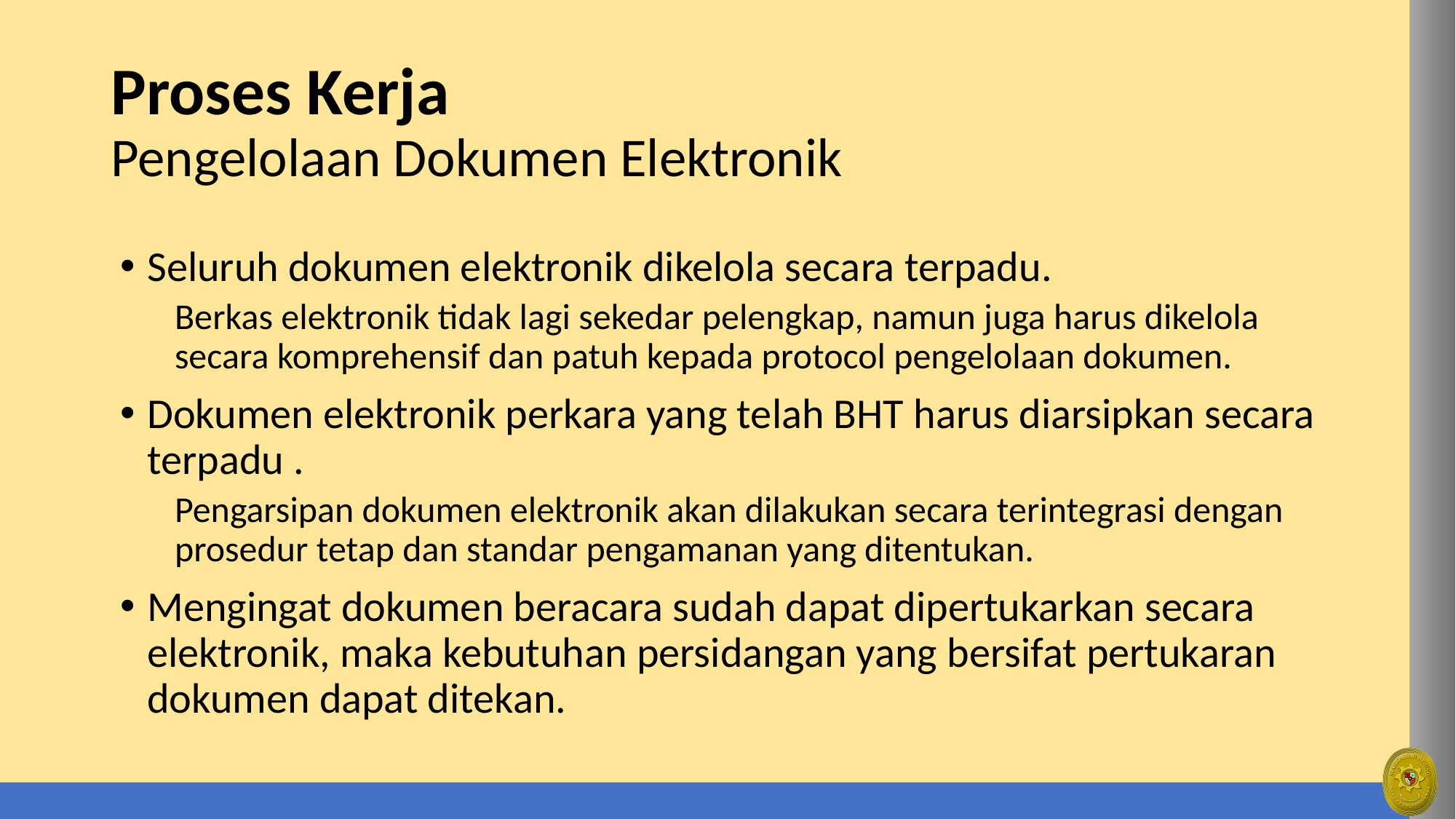

# Proses Kerja Pengelolaan Dokumen Elektronik
Seluruh dokumen elektronik dikelola secara terpadu.
Berkas elektronik tidak lagi sekedar pelengkap, namun juga harus dikelola secara komprehensif dan patuh kepada protocol pengelolaan dokumen.
Dokumen elektronik perkara yang telah BHT harus diarsipkan secara terpadu .
Pengarsipan dokumen elektronik akan dilakukan secara terintegrasi dengan prosedur tetap dan standar pengamanan yang ditentukan.
Mengingat dokumen beracara sudah dapat dipertukarkan secara elektronik, maka kebutuhan persidangan yang bersifat pertukaran dokumen dapat ditekan.